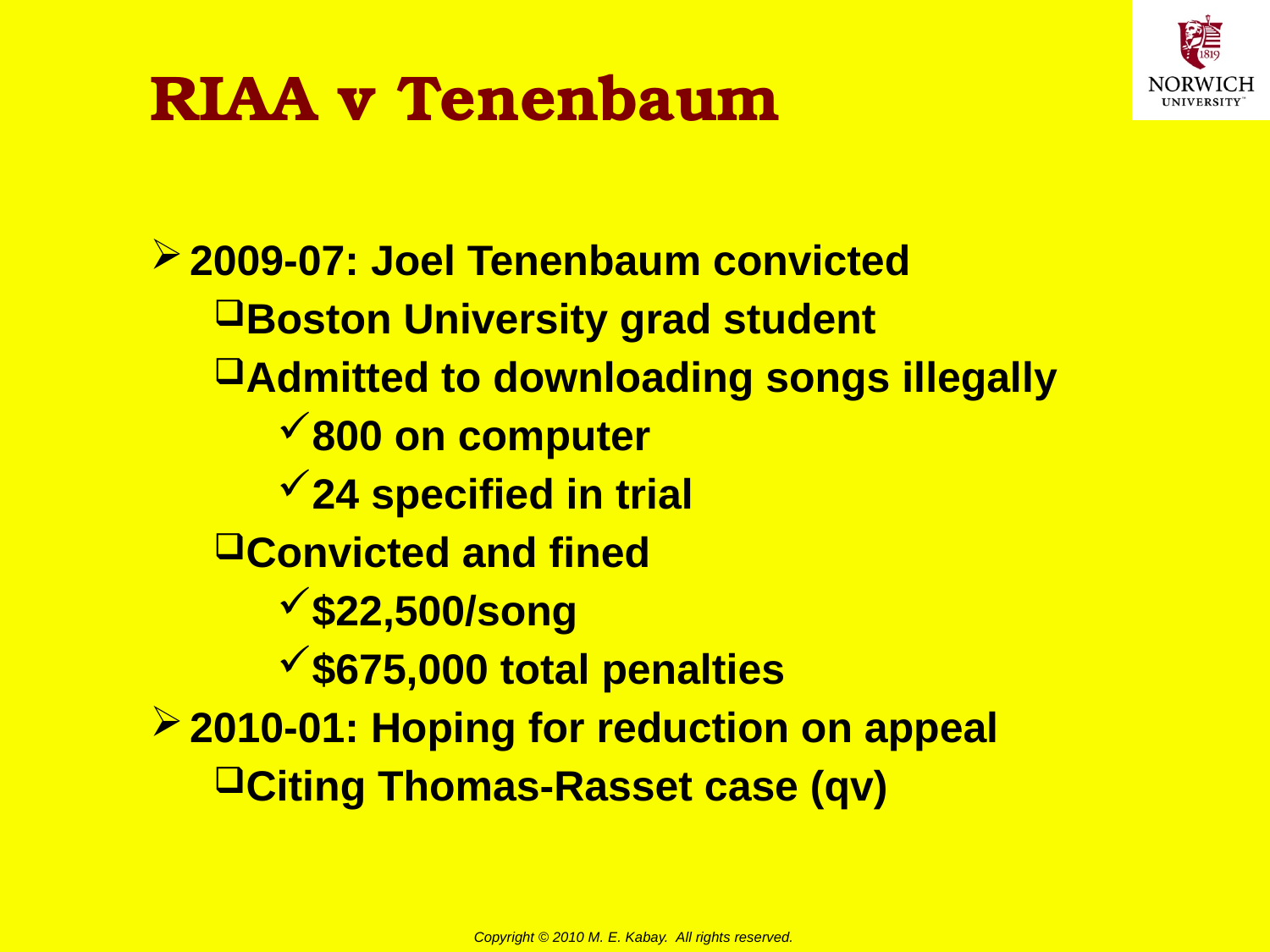

# RIAA v Tenenbaum
2009-07: Joel Tenenbaum convicted
Boston University grad student
Admitted to downloading songs illegally
800 on computer
24 specified in trial
Convicted and fined
$22,500/song
$675,000 total penalties
2010-01: Hoping for reduction on appeal
Citing Thomas-Rasset case (qv)